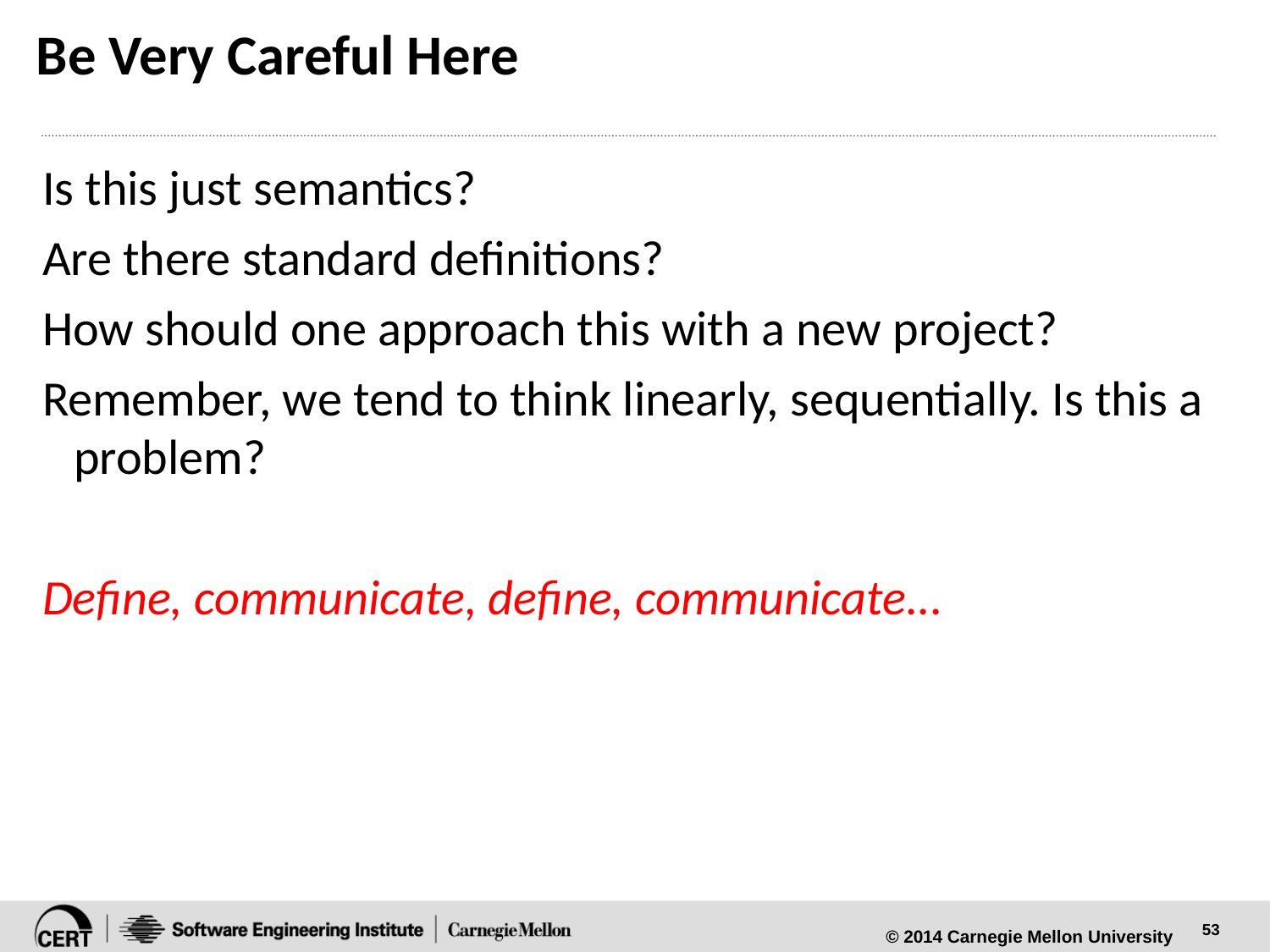

# Be Very Careful Here
Is this just semantics?
Are there standard definitions?
How should one approach this with a new project?
Remember, we tend to think linearly, sequentially. Is this a problem?

Define, communicate, define, communicate...